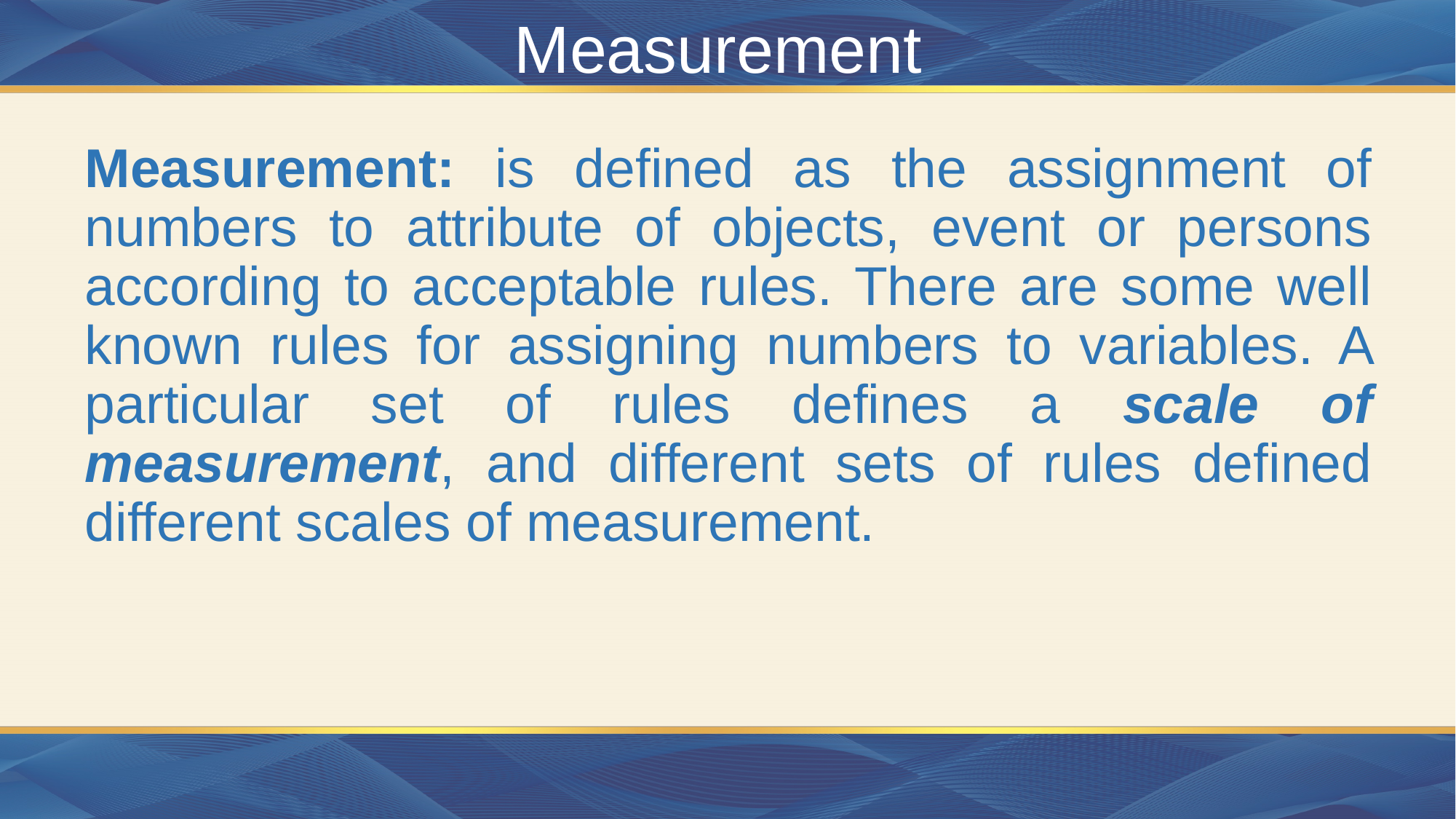

# Measurement
Measurement: is defined as the assignment of numbers to attribute of objects, event or persons according to acceptable rules. There are some well known rules for assigning numbers to variables. A particular set of rules defines a scale of measurement, and different sets of rules defined different scales of measurement.